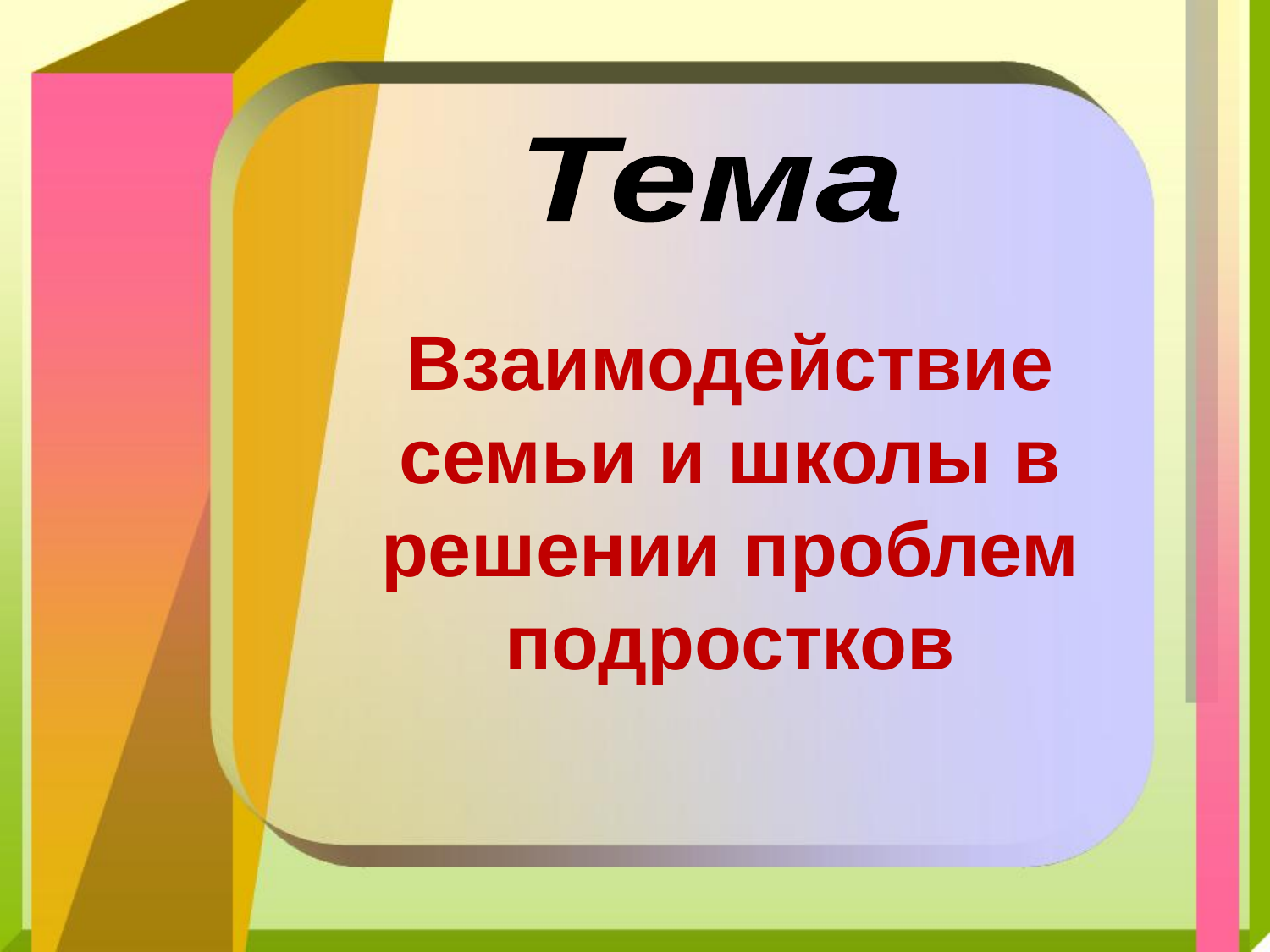

Тема
Взаимодействие семьи и школы в решении проблем подростков